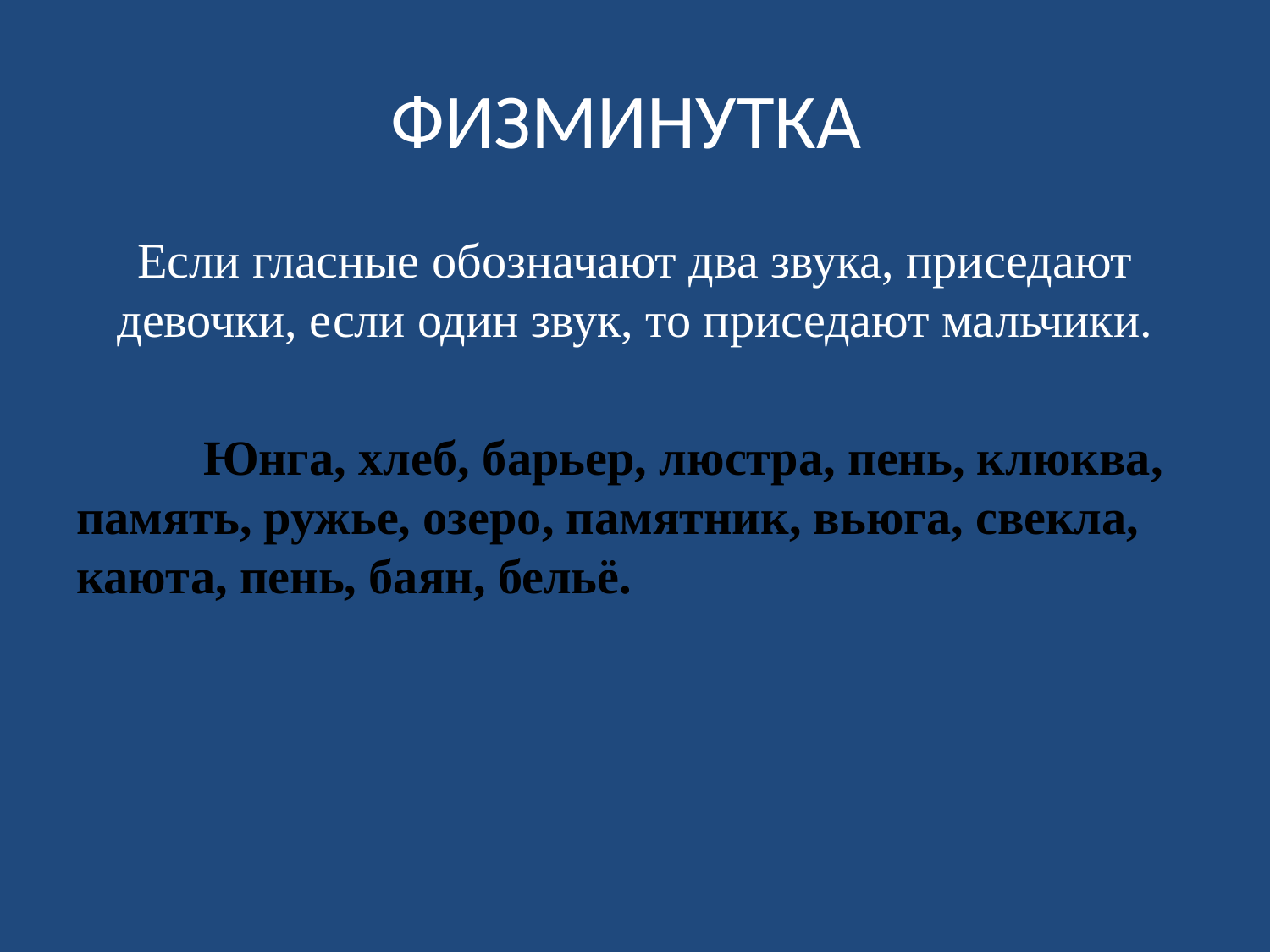

# ФИЗМИНУТКА
Если гласные обозначают два звука, приседают девочки, если один звук, то приседают мальчики.

	Юнга, хлеб, барьер, люстра, пень, клюква, память, ружье, озеро, памятник, вьюга, свекла, каюта, пень, баян, бельё.